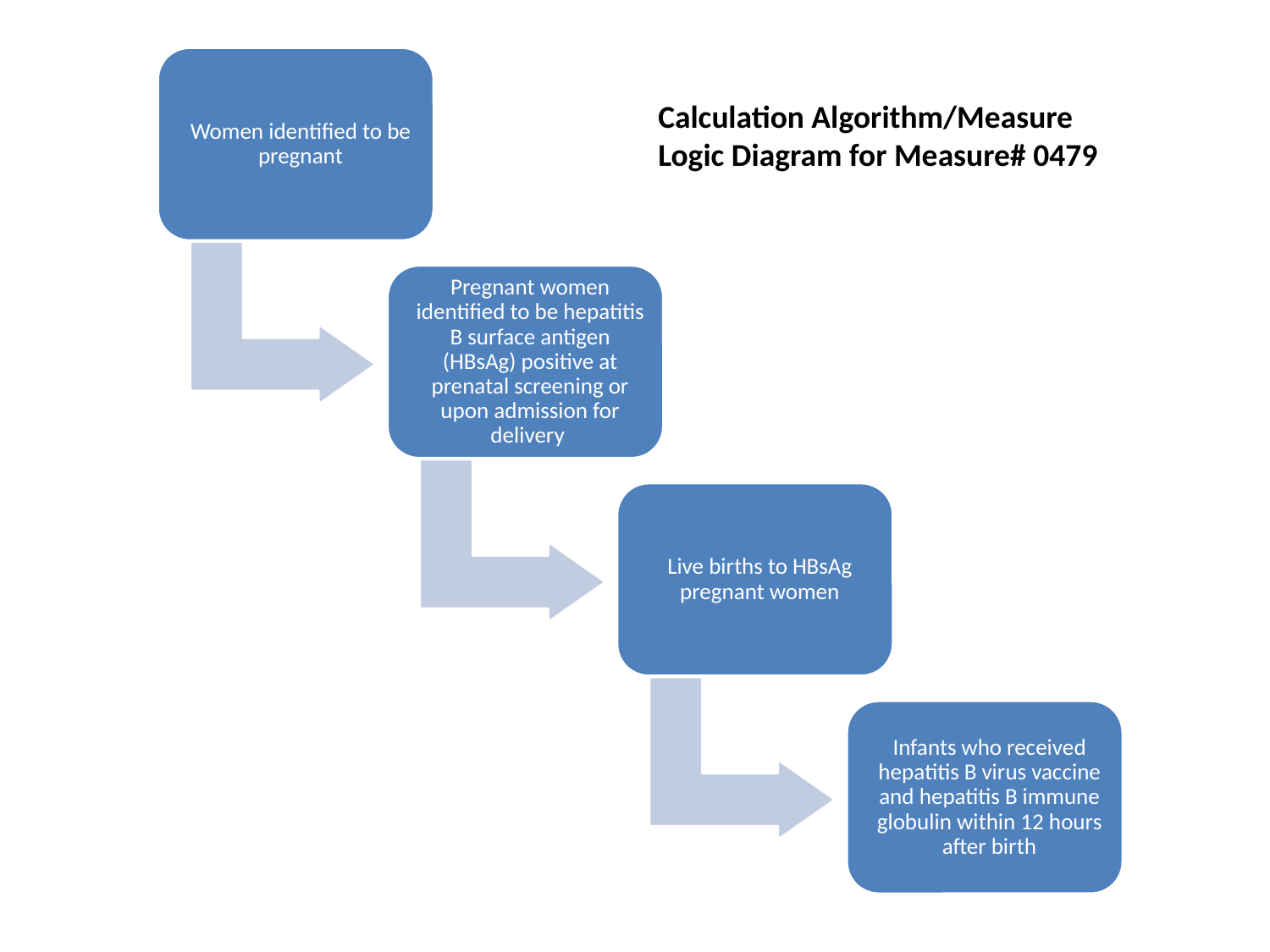

Women identified to be pregnant
Pregnant women identified to be hepatitis B surface antigen (HBsAg) positive at prenatal screening or upon admission for delivery
Live births to HBsAg pregnant women
Infants who received hepatitis B virus vaccine and hepatitis B immune globulin within 12 hours after birth
Calculation Algorithm/Measure Logic Diagram for Measure# 0479